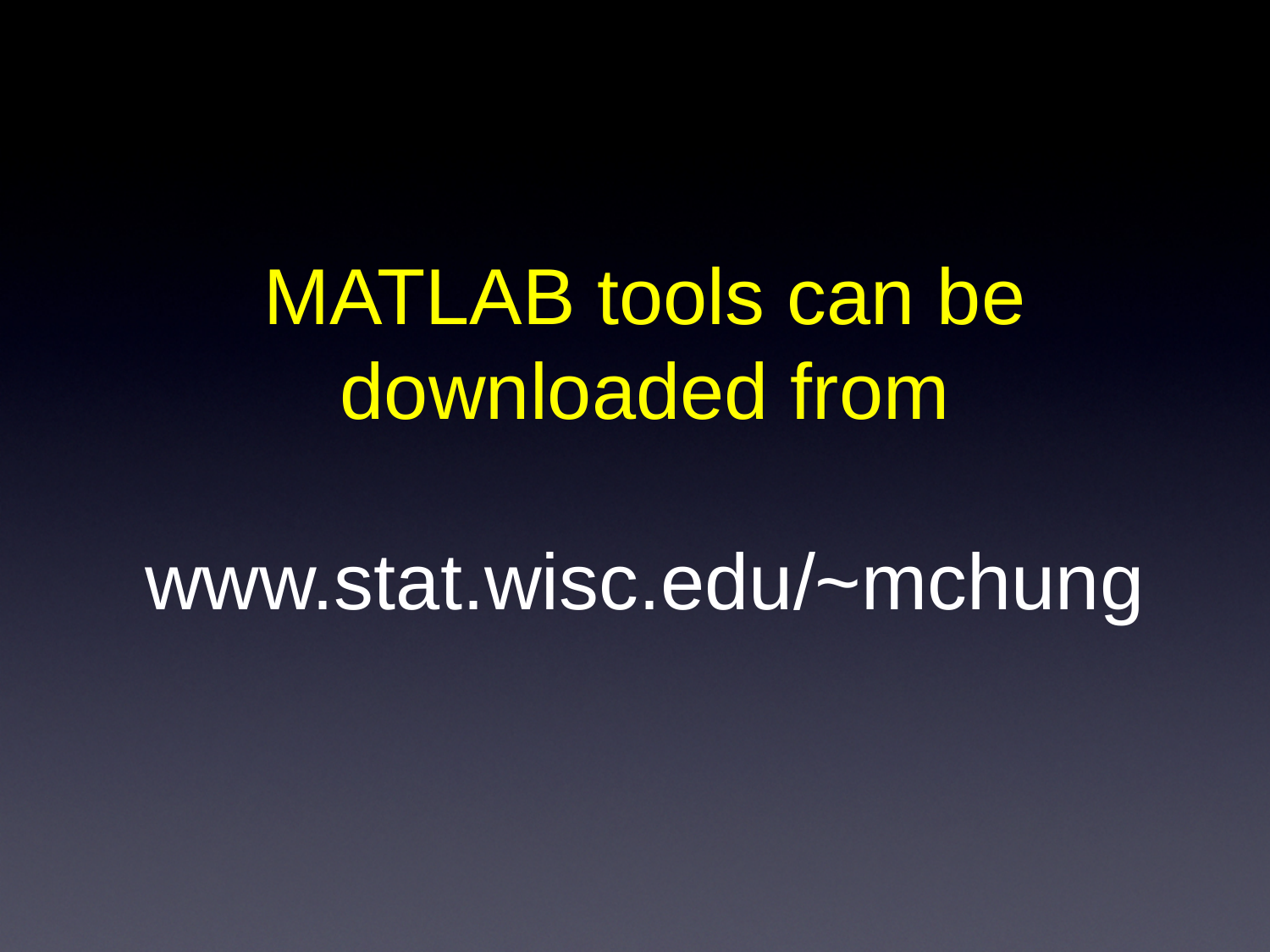

# MATLAB tools can be downloaded from www.stat.wisc.edu/~mchung